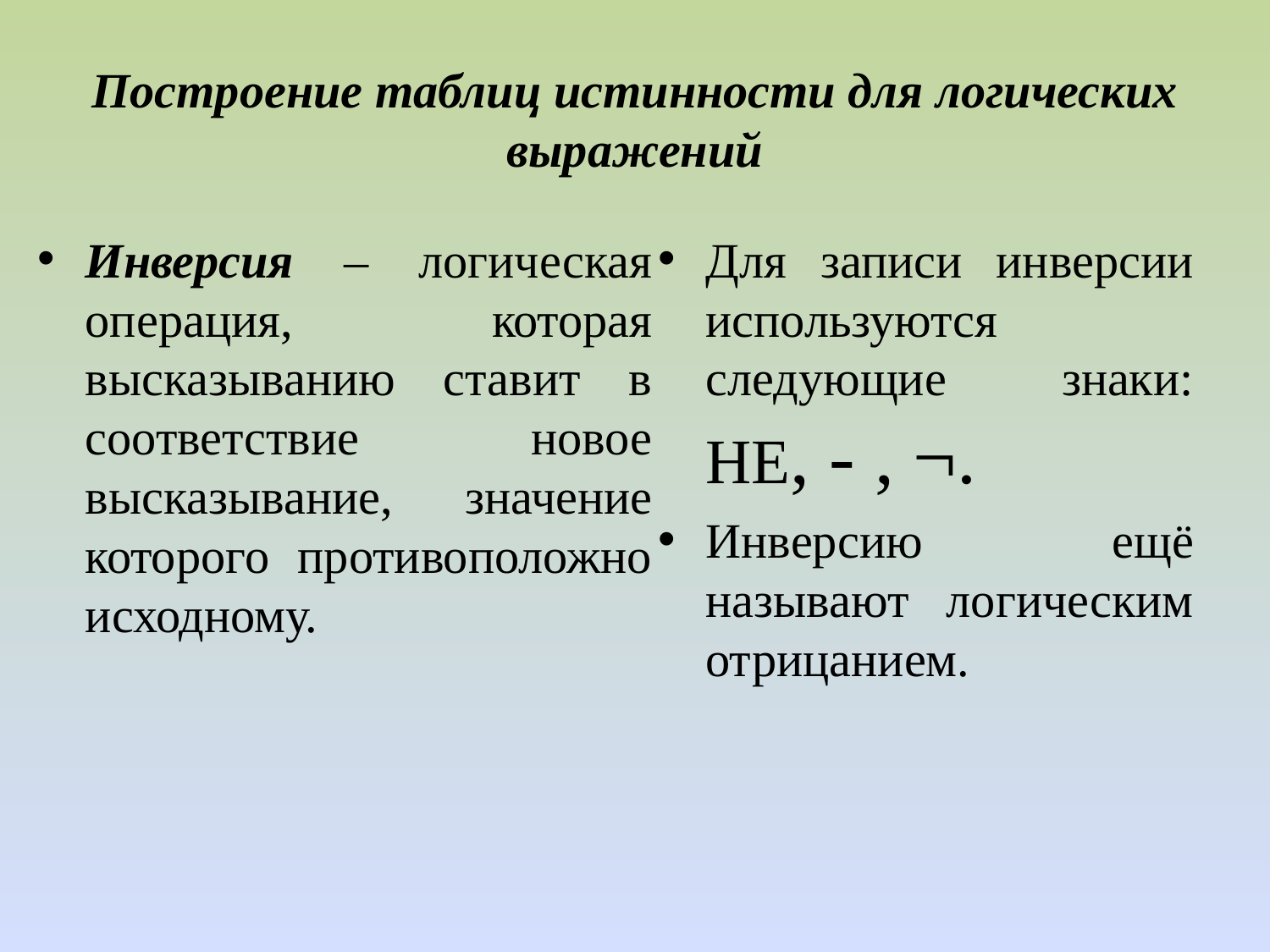

# Построение таблиц истинности для логических выражений
Инверсия – логическая операция, которая высказыванию ставит в соответствие новое высказывание, значение которого противоположно исходному.

Для записи инверсии используются следующие знаки: НЕ, - , ¬.
Инверсию ещё называют логическим отрицанием.